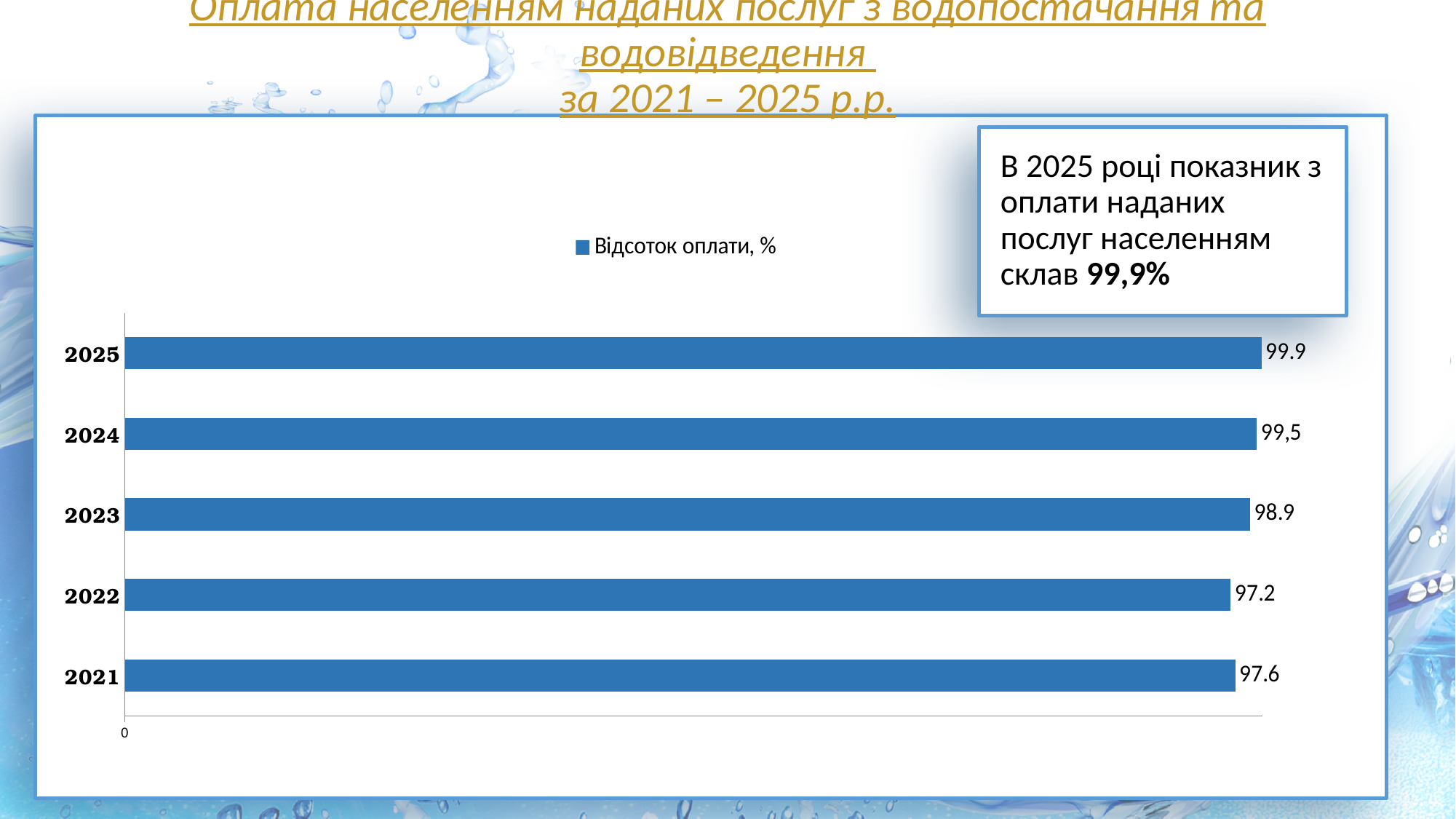

# Оплата населенням наданих послуг з водопостачання та водовідведення за 2021 – 2025 р.р.

В 2025 році показник з оплати наданих послуг населенням склав 99,9%

### Chart

| Category | Відсоток оплати, % |
|---|---|
| 2021 | 97.6 |
| 2022 | 97.2 |
| 2023 | 98.9 |
| 2024 | 99.5 |
| 2025 | 99.9 |